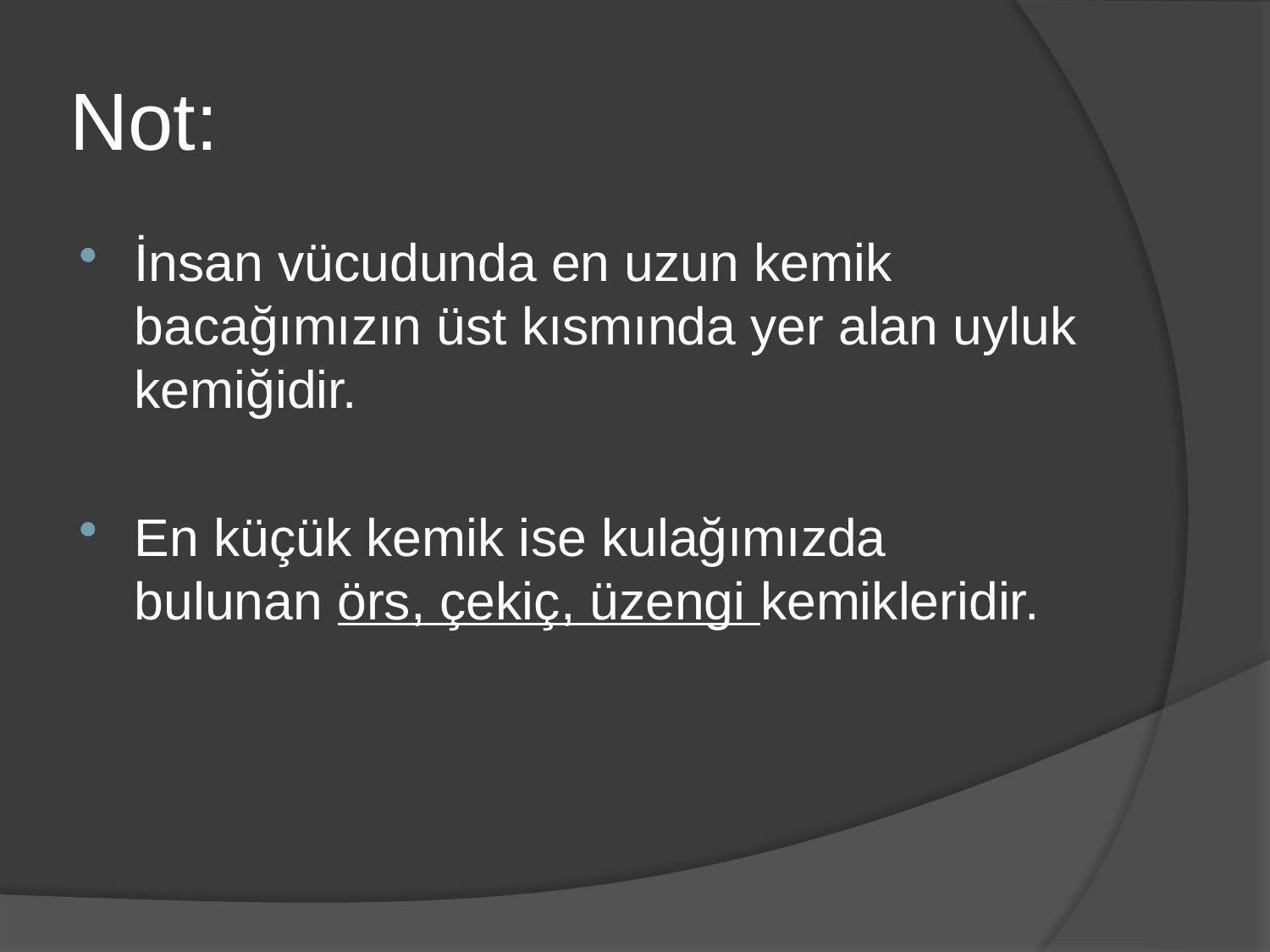

# Not:
İnsan vücudunda en uzun kemik bacağımızın üst kısmında yer alan uyluk kemiğidir.

En küçük kemik ise kulağımızda bulunan örs, çekiç, üzengi kemikleridir.